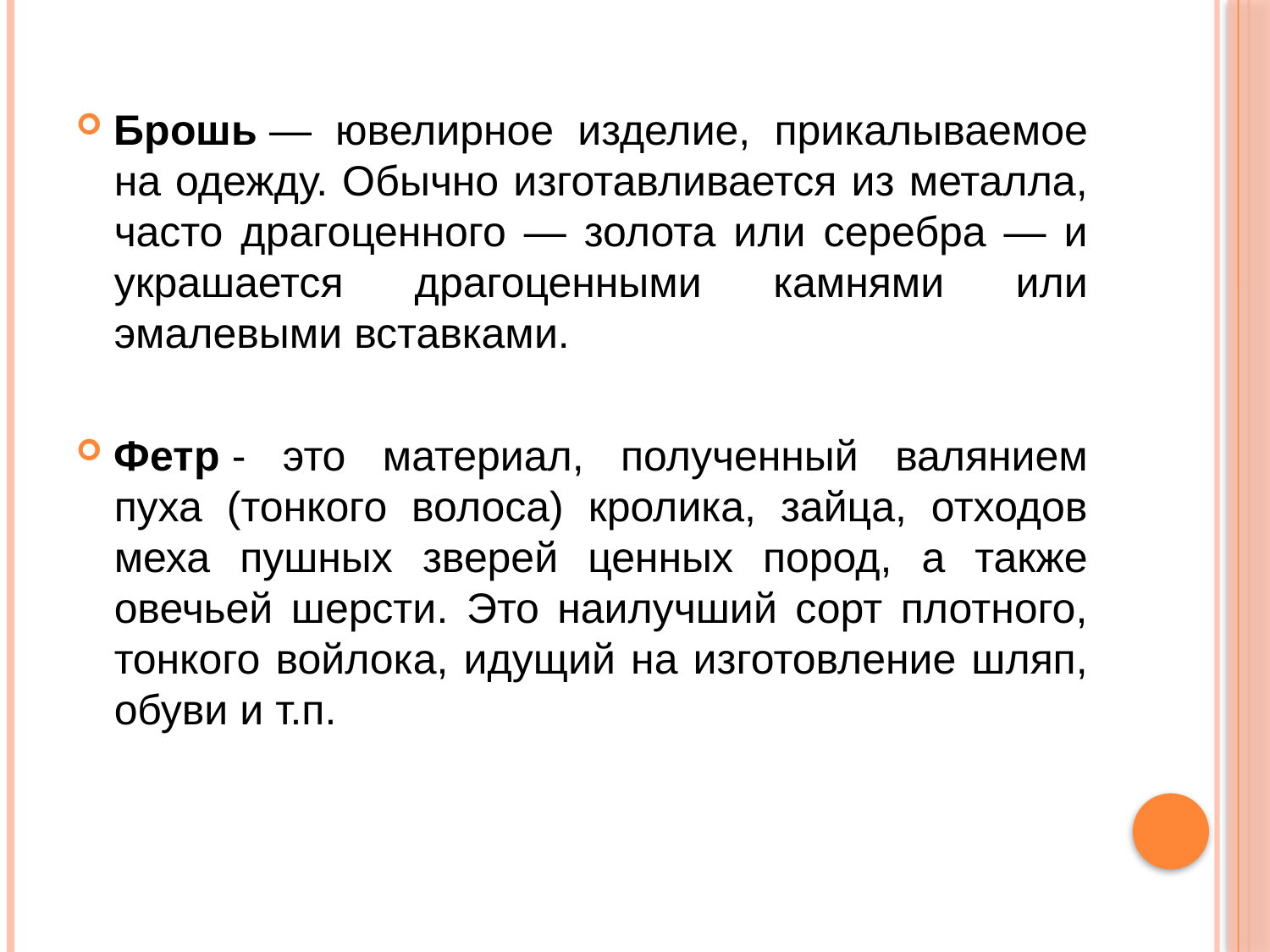

Брошь — ювелирное изделие, прикалываемое на одежду. Обычно изготавливается из металла, часто драгоценного — золота или серебра — и украшается драгоценными камнями или эмалевыми вставками.

Фетр - это материал, полученный валянием пуха (тонкого волоса) кролика, зайца, отходов меха пушных зверей ценных пород, а также овечьей шерсти. Это наилучший сорт плотного, тонкого войлока, идущий на изготовление шляп, обуви и т.п.